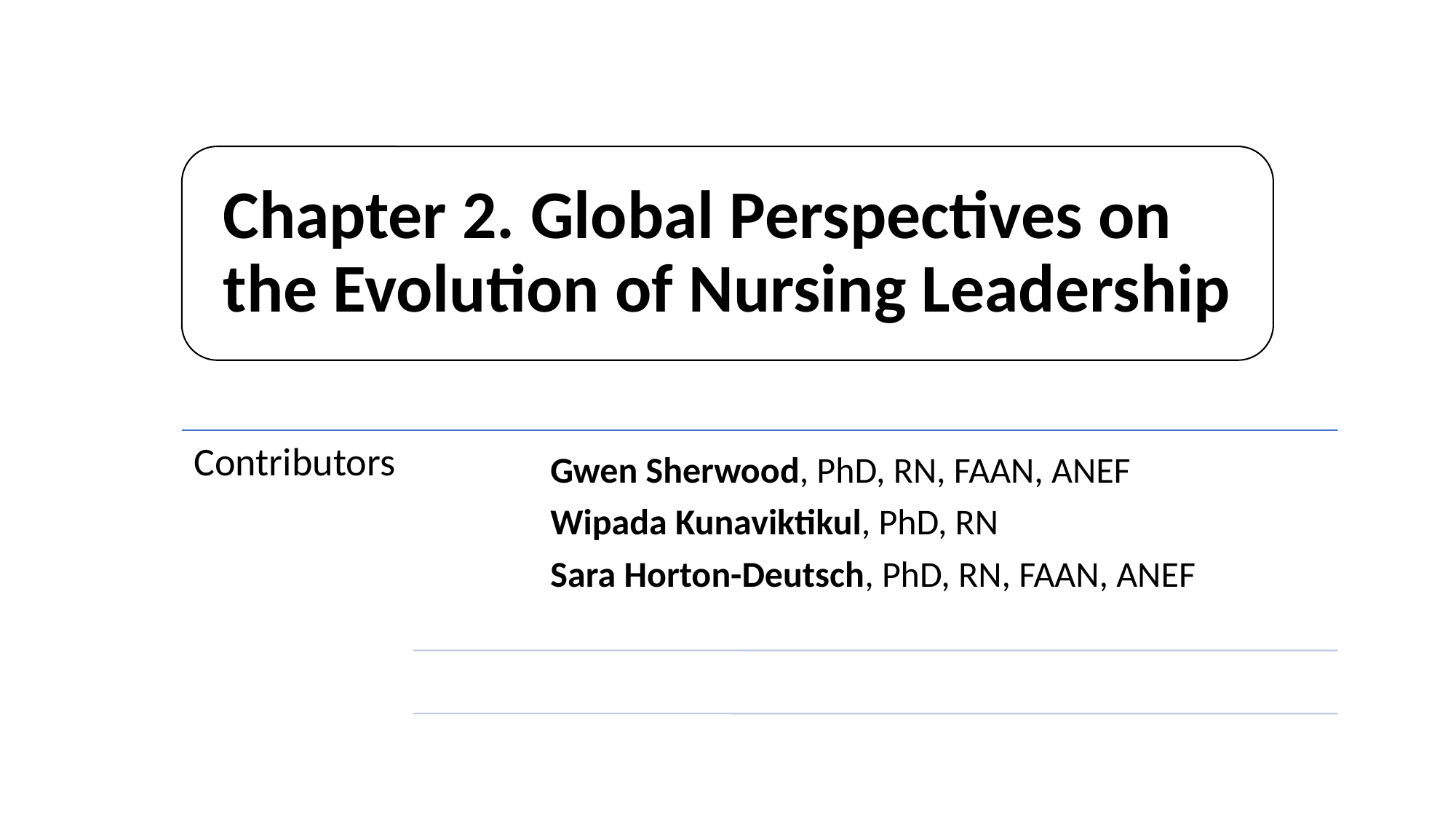

Chapter 2. Global Perspectives on the Evolution of Nursing Leadership
Contributors
	Gwen Sherwood, PhD, RN, FAAN, ANEF
	Wipada Kunaviktikul, PhD, RN
	Sara Horton-Deutsch, PhD, RN, FAAN, ANEF